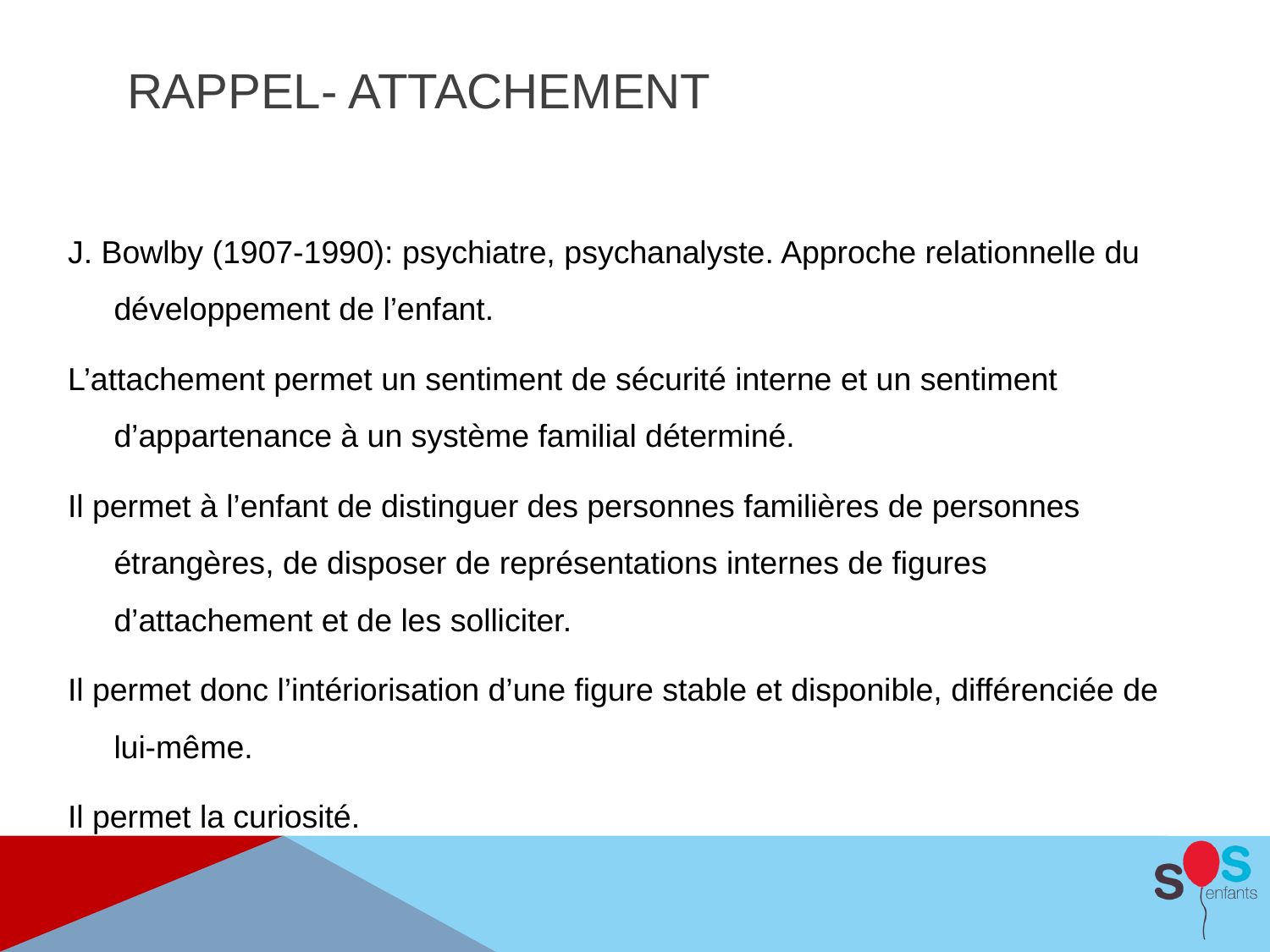

# Rappel- Attachement
J. Bowlby (1907-1990): psychiatre, psychanalyste. Approche relationnelle du développement de l’enfant.
L’attachement permet un sentiment de sécurité interne et un sentiment d’appartenance à un système familial déterminé.
Il permet à l’enfant de distinguer des personnes familières de personnes étrangères, de disposer de représentations internes de figures d’attachement et de les solliciter.
Il permet donc l’intériorisation d’une figure stable et disponible, différenciée de lui-même.
Il permet la curiosité.